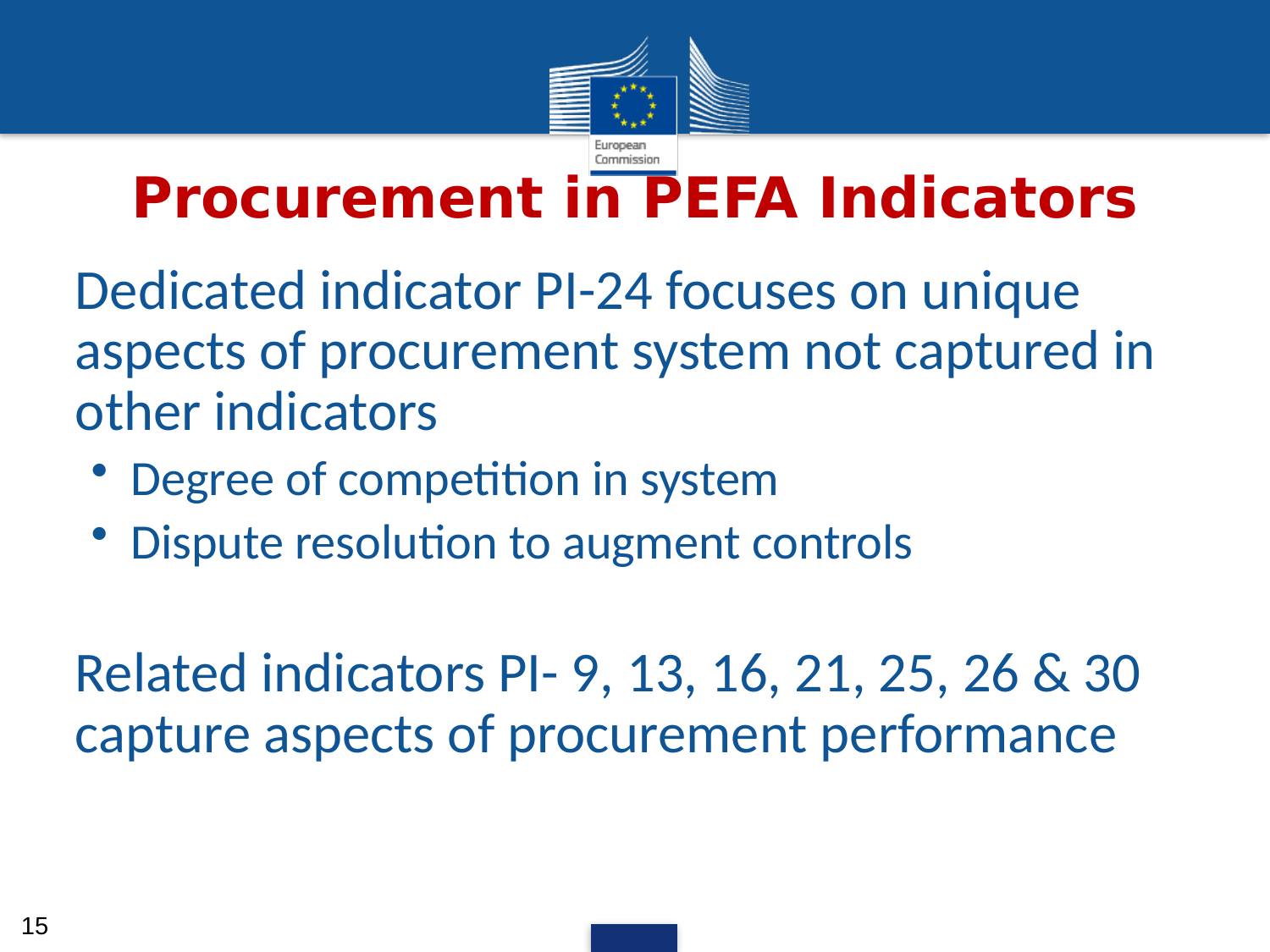

# Procurement in PEFA Indicators
Dedicated indicator PI-24 focuses on unique aspects of procurement system not captured in other indicators
Degree of competition in system
Dispute resolution to augment controls

Related indicators PI- 9, 13, 16, 21, 25, 26 & 30 capture aspects of procurement performance

15